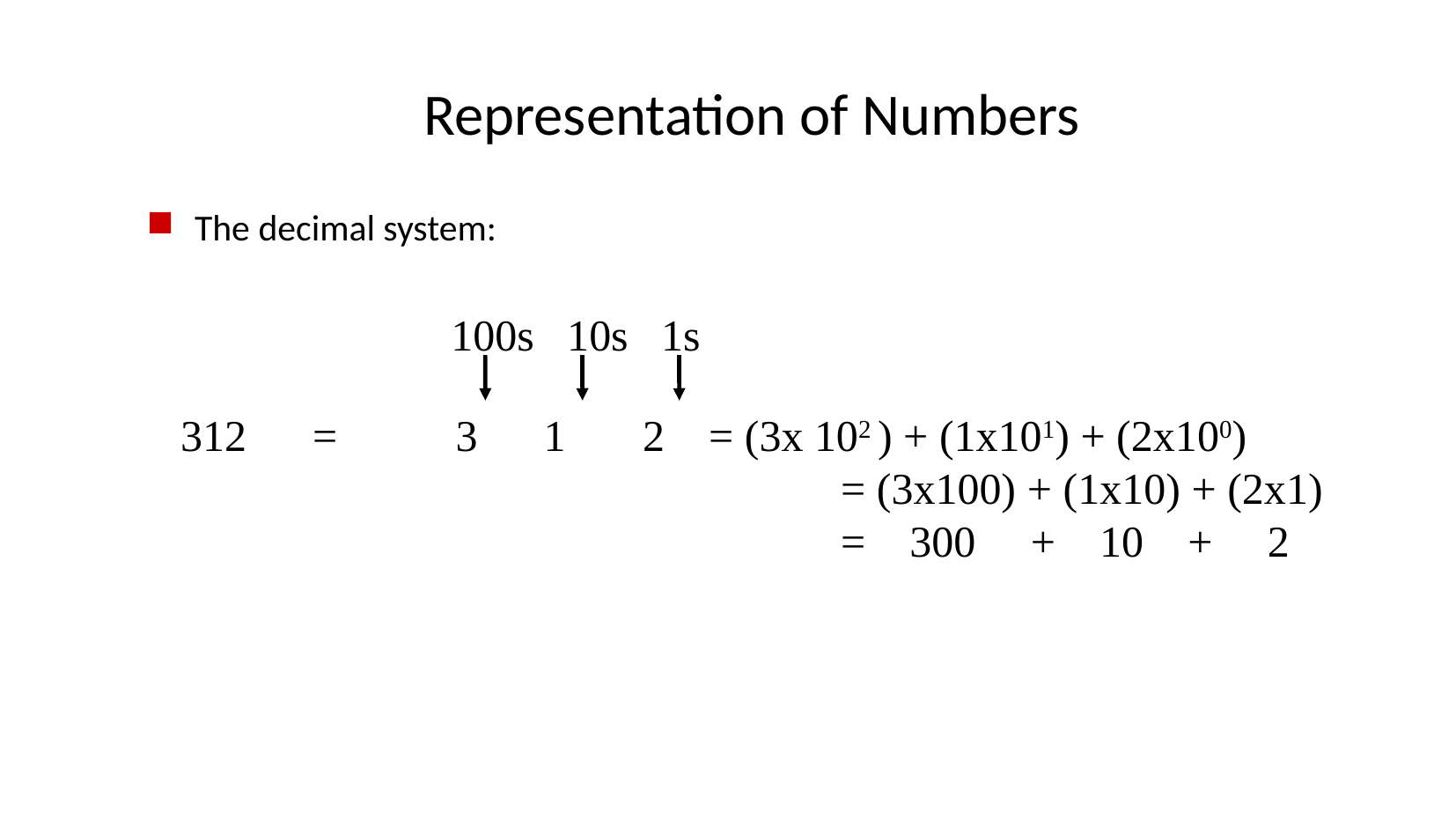

# Representation of Numbers
The decimal system:

100s   10s   1s

312 	=	 3      1       2	= (3x 102 ) + (1x101) + (2x100)
				            = (3x100) + (1x10) + (2x1)‏
				            =    300     +    10    +     2